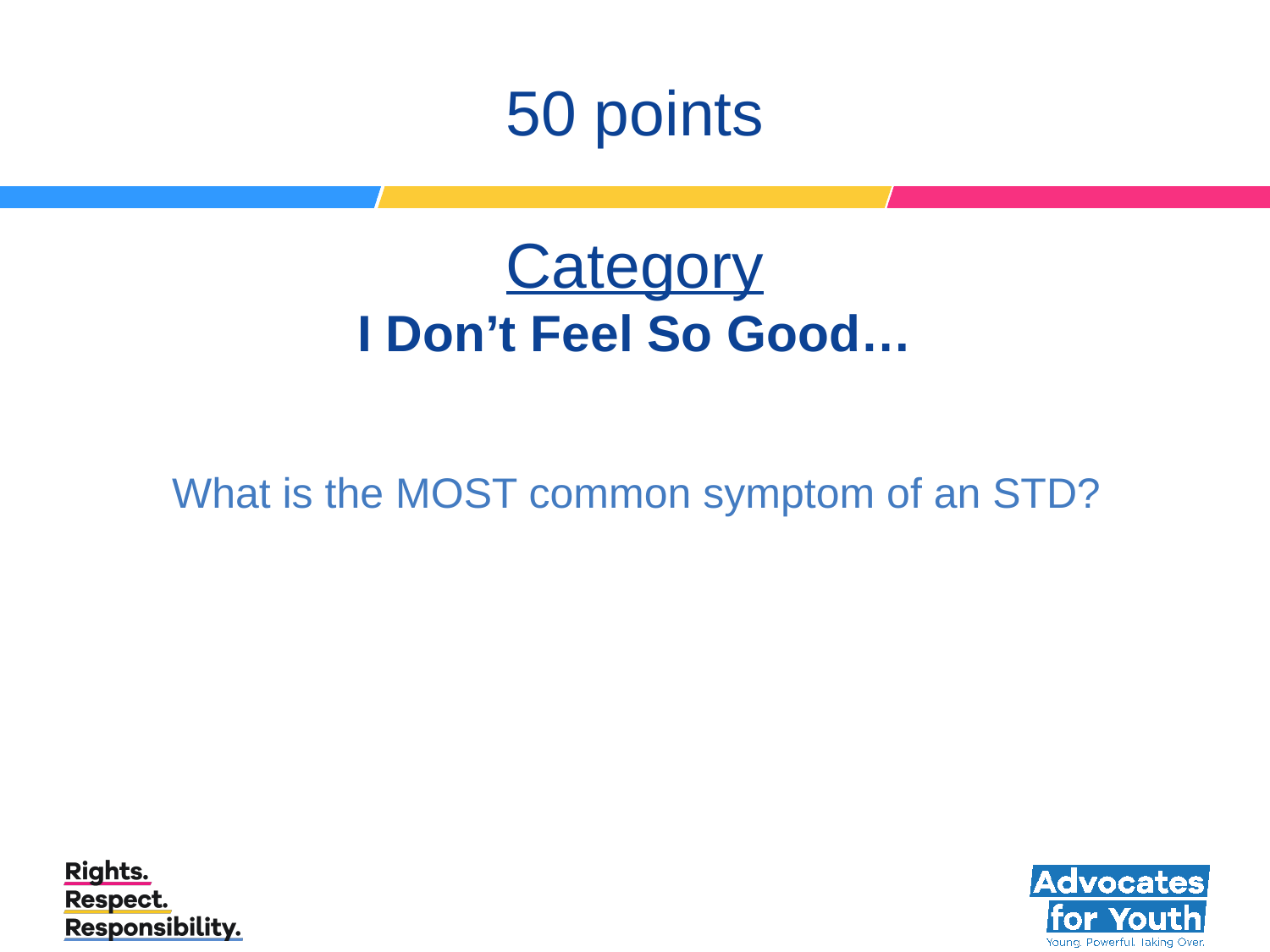

# 50 points Category I Don’t Feel So Good…
What is the MOST common symptom of an STD?